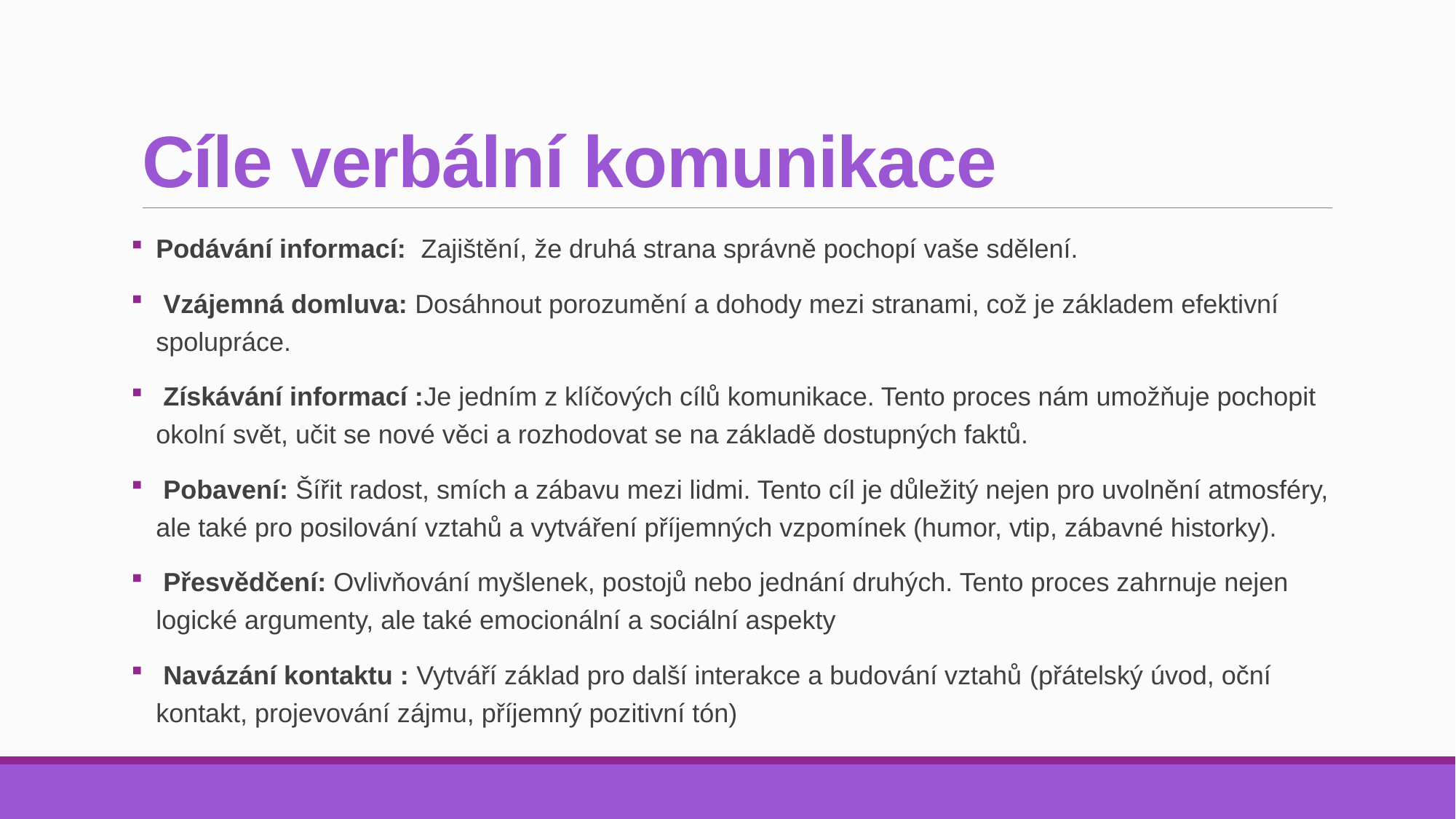

# Cíle verbální komunikace
Podávání informací:  Zajištění, že druhá strana správně pochopí vaše sdělení.
 Vzájemná domluva: Dosáhnout porozumění a dohody mezi stranami, což je základem efektivní spolupráce.
 Získávání informací :Je jedním z klíčových cílů komunikace. Tento proces nám umožňuje pochopit okolní svět, učit se nové věci a rozhodovat se na základě dostupných faktů.
 Pobavení: Šířit radost, smích a zábavu mezi lidmi. Tento cíl je důležitý nejen pro uvolnění atmosféry, ale také pro posilování vztahů a vytváření příjemných vzpomínek (humor, vtip, zábavné historky).
 Přesvědčení: Ovlivňování myšlenek, postojů nebo jednání druhých. Tento proces zahrnuje nejen logické argumenty, ale také emocionální a sociální aspekty
 Navázání kontaktu : Vytváří základ pro další interakce a budování vztahů (přátelský úvod, oční kontakt, projevování zájmu, příjemný pozitivní tón)